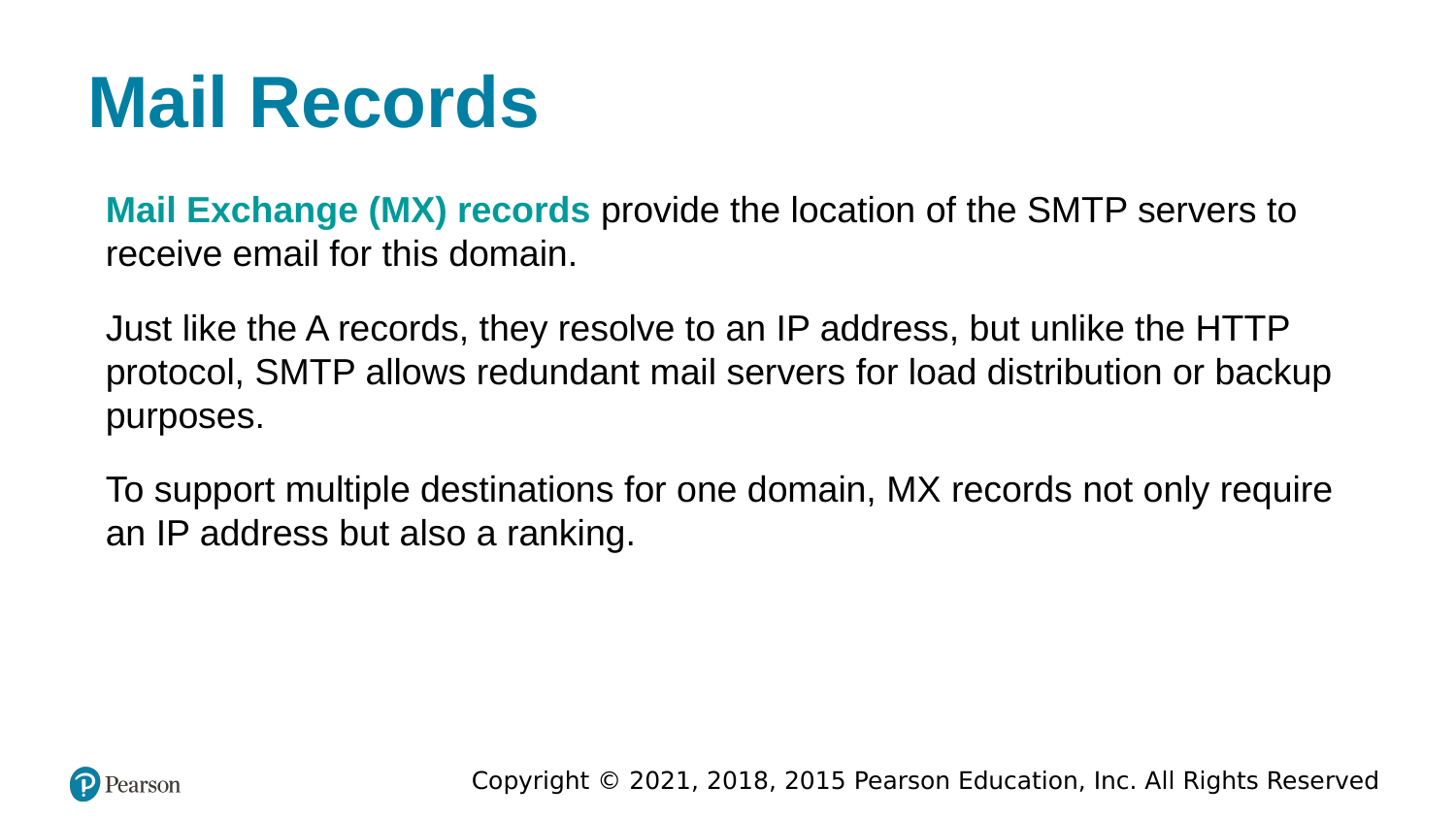

# Mail Records
Mail Exchange (MX) records provide the location of the SMTP servers to receive email for this domain.
Just like the A records, they resolve to an IP address, but unlike the HTTP protocol, SMTP allows redundant mail servers for load distribution or backup purposes.
To support multiple destinations for one domain, MX records not only require an IP address but also a ranking.